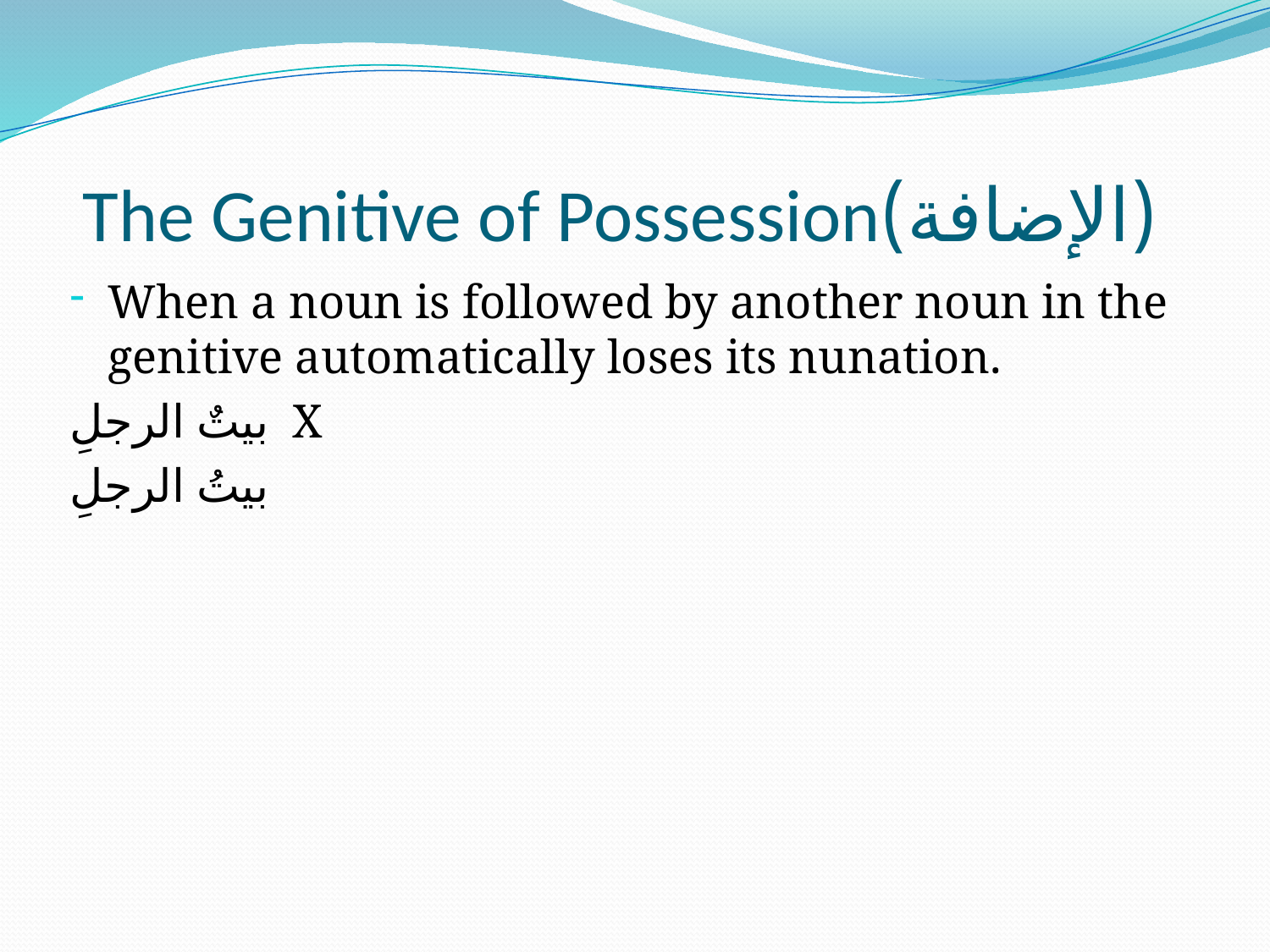

# (الإضافة)The Genitive of Possession
When a noun is followed by another noun in the genitive automatically loses its nunation.
بيتٌ الرجلِ  X
بيتُ الرجلِ